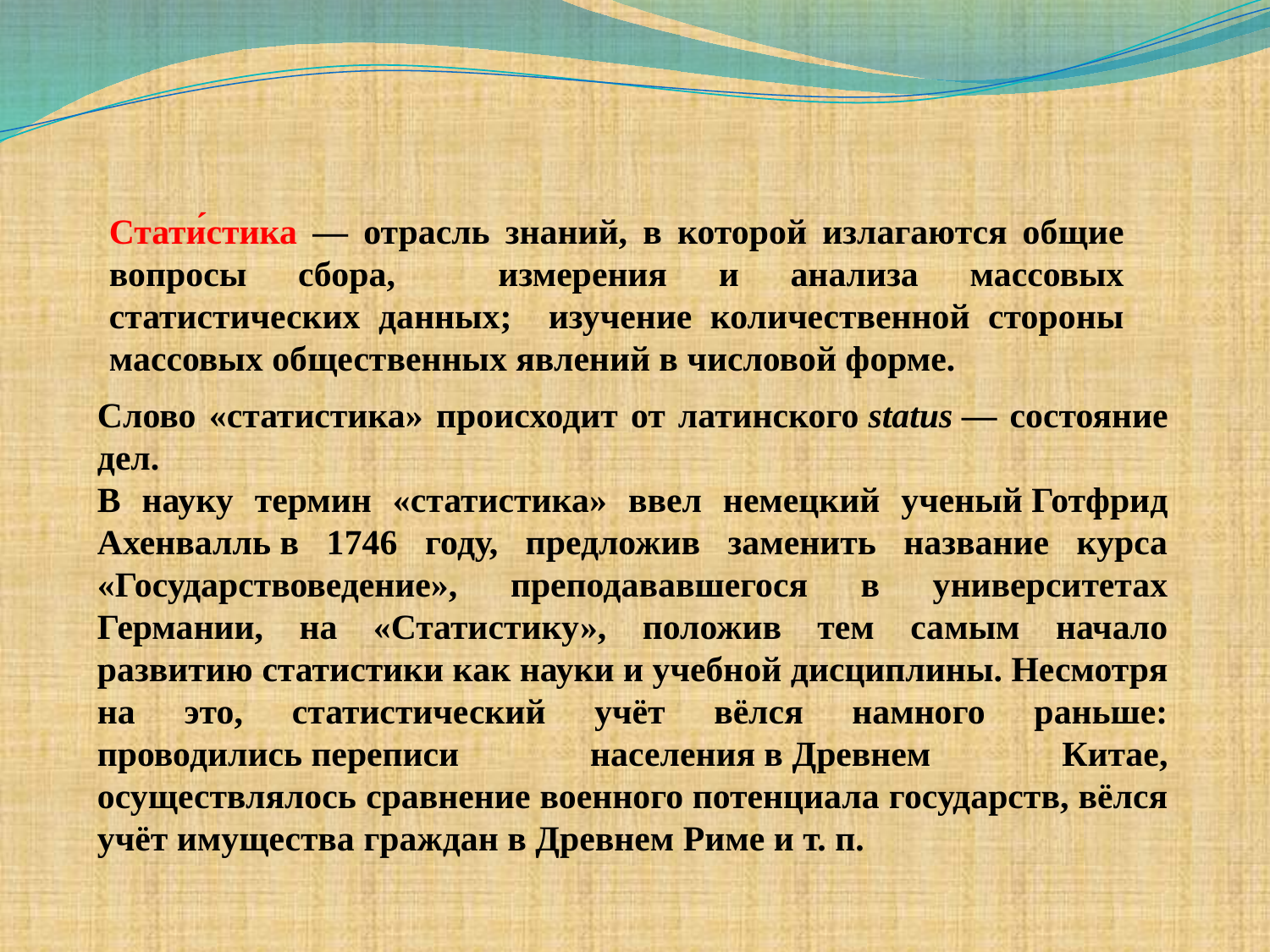

Стати́стика — отрасль знаний, в которой излагаются общие вопросы сбора,  измерения и анализа массовых статистических данных;  изучение количественной стороны массовых общественных явлений в числовой форме.
Слово «статистика» происходит от латинского status — состояние дел.
В науку термин «статистика» ввел немецкий ученый Готфрид Ахенвалль в 1746 году, предложив заменить название курса «Государствоведение», преподававшегося в университетах Германии, на «Статистику», положив тем самым начало развитию статистики как науки и учебной дисциплины. Несмотря на это, статистический учёт вёлся намного раньше: проводились переписи населения в Древнем Китае, осуществлялось сравнение военного потенциала государств, вёлся учёт имущества граждан в Древнем Риме и т. п.